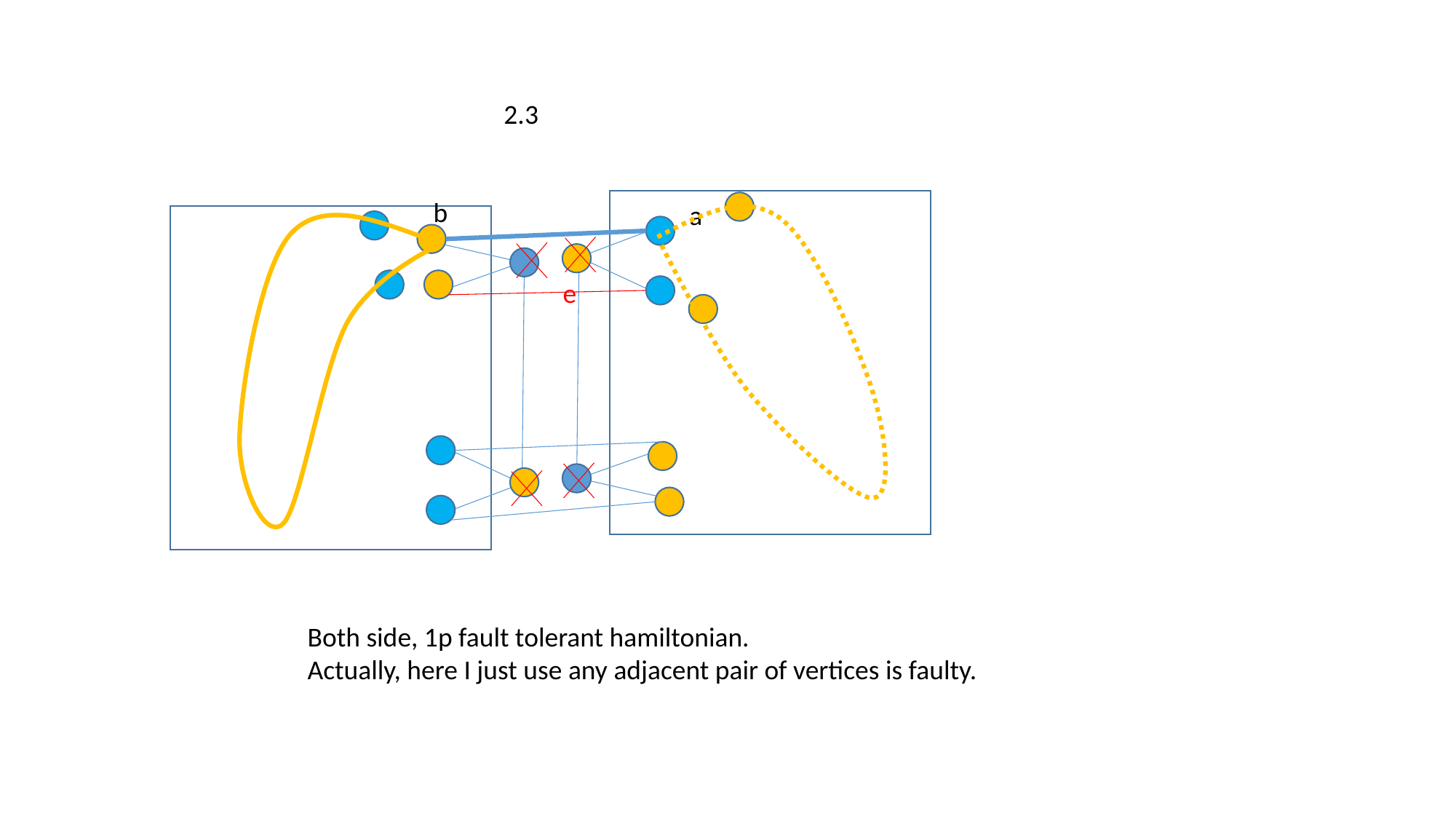

2.3
b

a

e

Both side, 1p fault tolerant hamiltonian.
Actually, here I just use any adjacent pair of vertices is faulty.